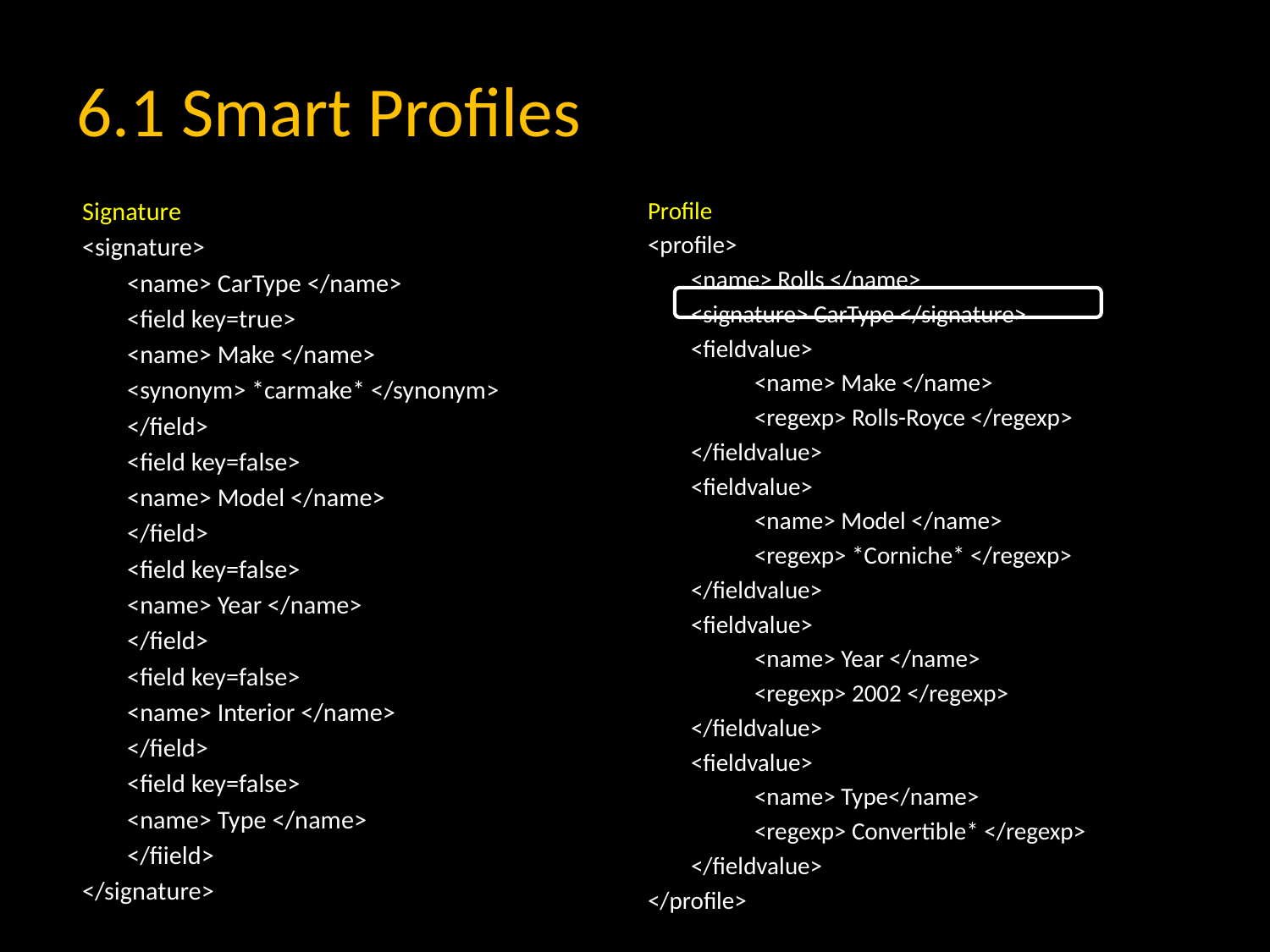

# 6.1 Smart Profiles
Signature
<signature>
	<name> CarType </name>
	<field key=true>
		<name> Make </name>
		<synonym> *carmake* </synonym>
	</field>
	<field key=false>
		<name> Model </name>
	</field>
	<field key=false>
		<name> Year </name>
	</field>
	<field key=false>
		<name> Interior </name>
	</field>
	<field key=false>
		<name> Type </name>
	</fiield>
</signature>
Profile
<profile>
	<name> Rolls </name>
	<signature> CarType </signature>
	<fieldvalue>
		<name> Make </name>
		<regexp> Rolls-Royce </regexp>
	</fieldvalue>
	<fieldvalue>
		<name> Model </name>
		<regexp> *Corniche* </regexp>
	</fieldvalue>
	<fieldvalue>
		<name> Year </name>
		<regexp> 2002 </regexp>
	</fieldvalue>
	<fieldvalue>
		<name> Type</name>
		<regexp> Convertible* </regexp>
	</fieldvalue>
</profile>